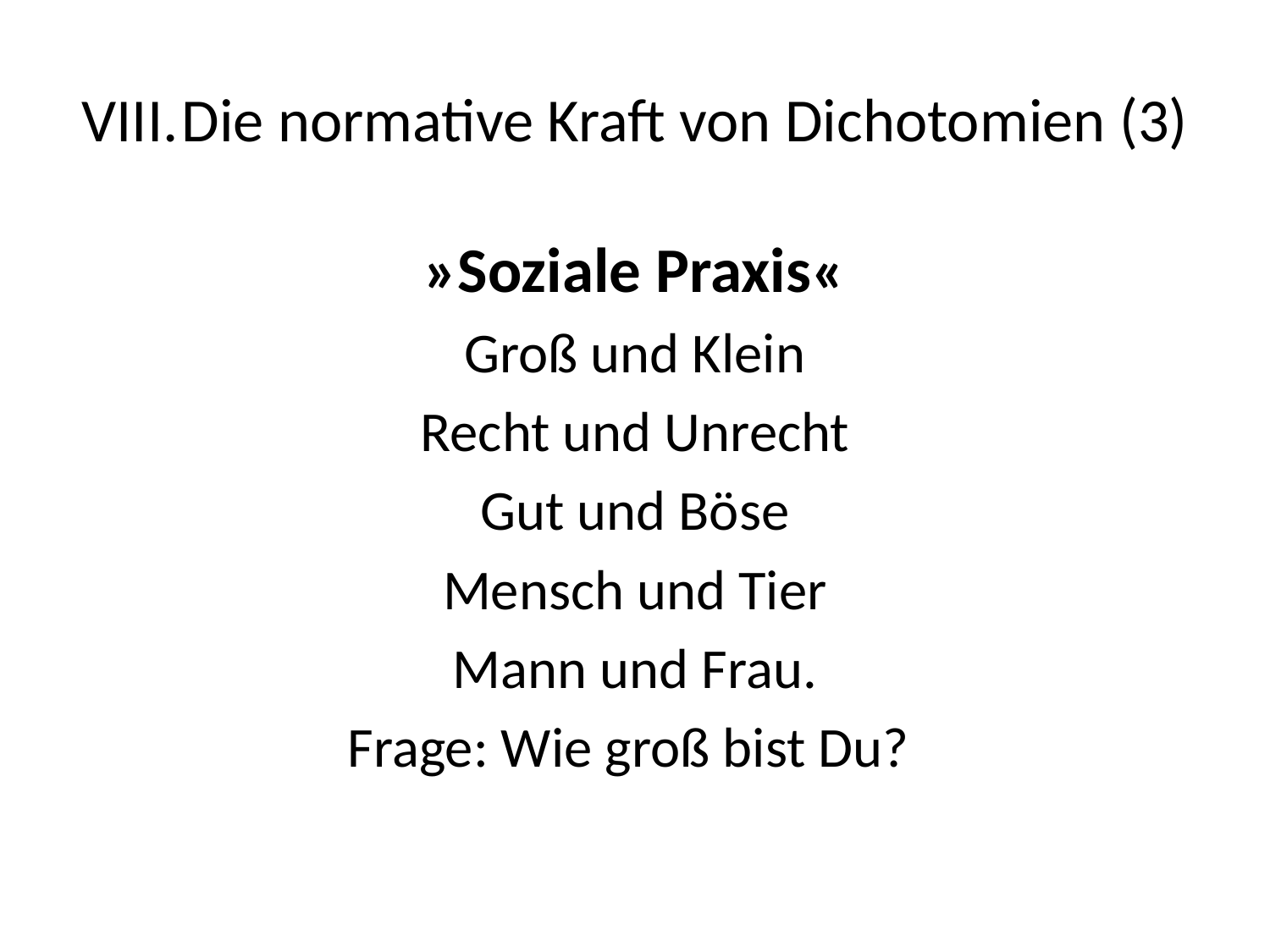

# VIII.	Die normative Kraft von Dichotomien (3)
»Soziale Praxis«
Groß und Klein
Recht und Unrecht
Gut und Böse
Mensch und Tier
Mann und Frau.
Frage: Wie groß bist Du?